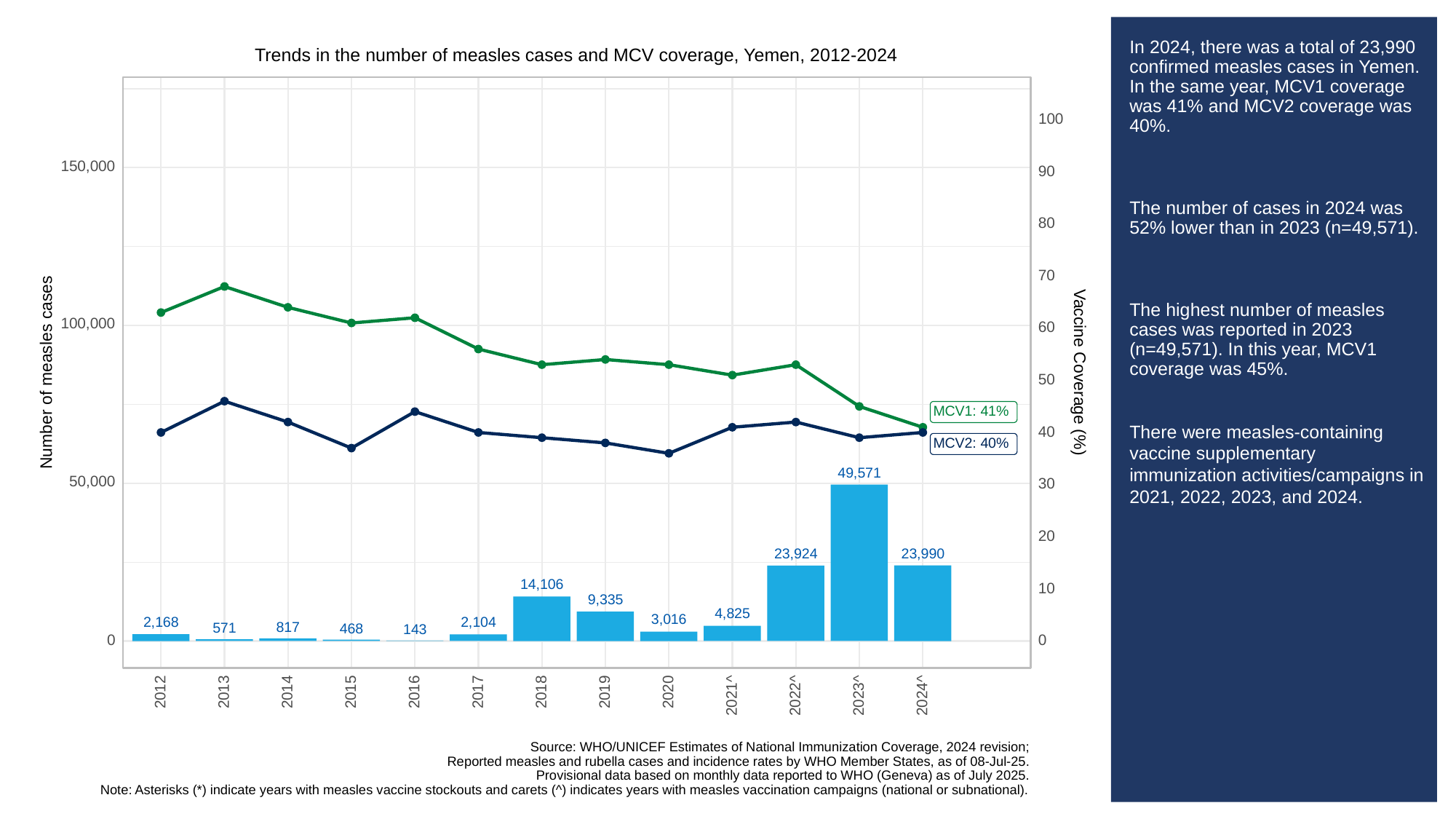

# In 2024, there was a total of 23,990 confirmed measles cases in Yemen. In the same year, MCV1 coverage was 41% and MCV2 coverage was 40%.

The number of cases in 2024 was 52% lower than in 2023 (n=49,571).

The highest number of measles cases was reported in 2023 (n=49,571). In this year, MCV1 coverage was 45%.

There were measles-containing vaccine supplementary immunization activities/campaigns in 2021, 2022, 2023, and 2024.

Trends in the number of measles cases and MCV coverage, Yemen, 2012-2024

100
150,000
90

80

70

100,000

60

Vaccine Coverage (%)
Number of measles cases

50

MCV1: 41%

40

MCV2: 40%

49,571
50,000
30

20
23,990
23,924

14,106
10
9,335

4,825

3,016
2,168
2,104
817
571
468
143

0
0

2013
2012
2014
2015
2016
2017
2018
2019
2020
2023^
2021^
2022^
2024^
Source: WHO/UNICEF Estimates of National Immunization Coverage, 2024 revision;
Reported measles and rubella cases and incidence rates by WHO Member States, as of 08-Jul-25.
Provisional data based on monthly data reported to WHO (Geneva) as of July 2025.
Note: Asterisks (*) indicate years with measles vaccine stockouts and carets (^) indicates years with measles vaccination campaigns (national or subnational).